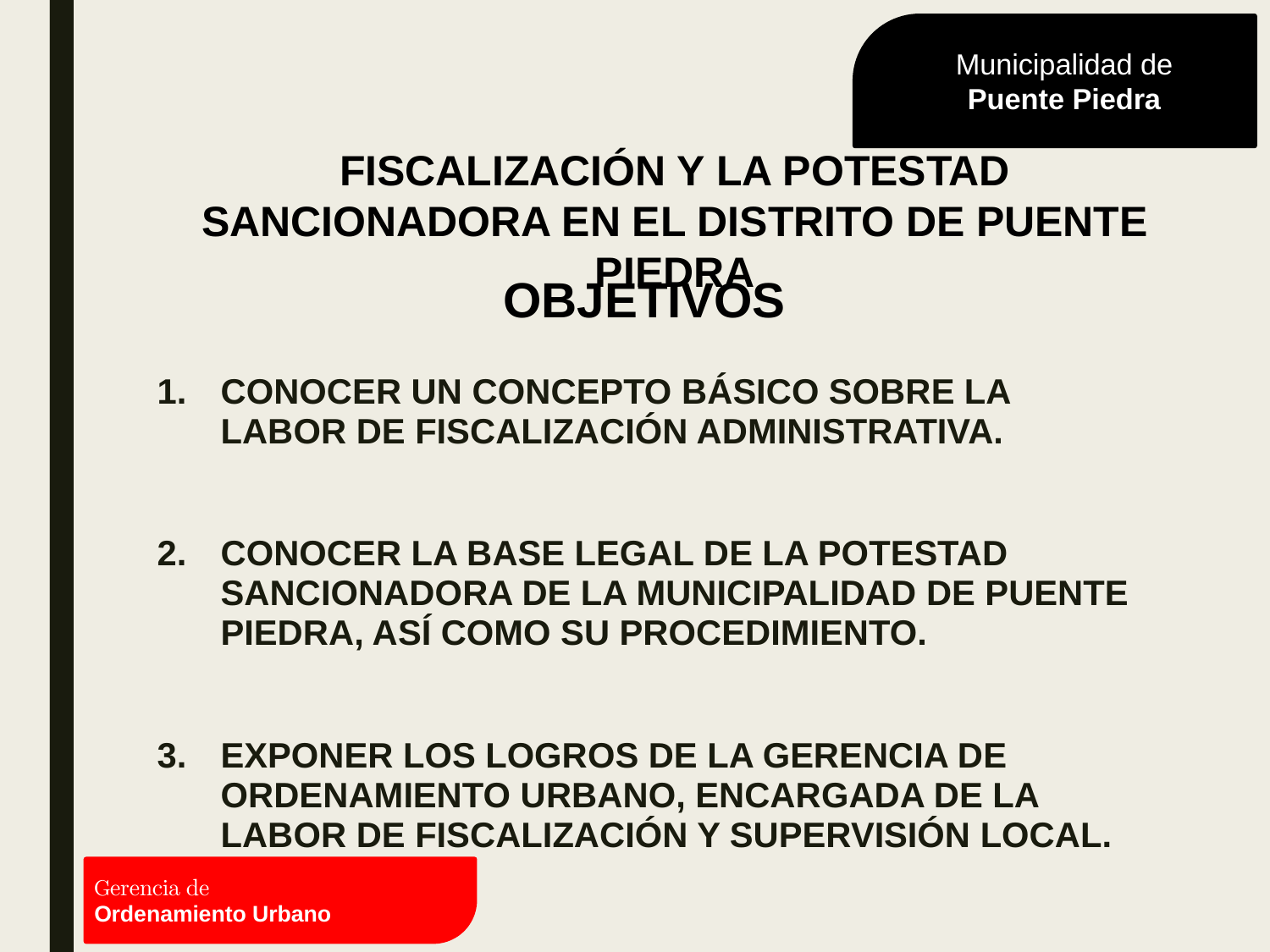

Municipalidad de
Puente Piedra
FISCALIZACIÓN Y LA POTESTAD SANCIONADORA EN EL DISTRITO DE PUENTE PIEDRA
# OBJETIVOS
CONOCER UN CONCEPTO BÁSICO SOBRE LA LABOR DE FISCALIZACIÓN ADMINISTRATIVA.

CONOCER LA BASE LEGAL DE LA POTESTAD SANCIONADORA DE LA MUNICIPALIDAD DE PUENTE PIEDRA, ASÍ COMO SU PROCEDIMIENTO.

EXPONER LOS LOGROS DE LA GERENCIA DE ORDENAMIENTO URBANO, ENCARGADA DE LA LABOR DE FISCALIZACIÓN Y SUPERVISIÓN LOCAL.

Gerencia de
Ordenamiento Urbano